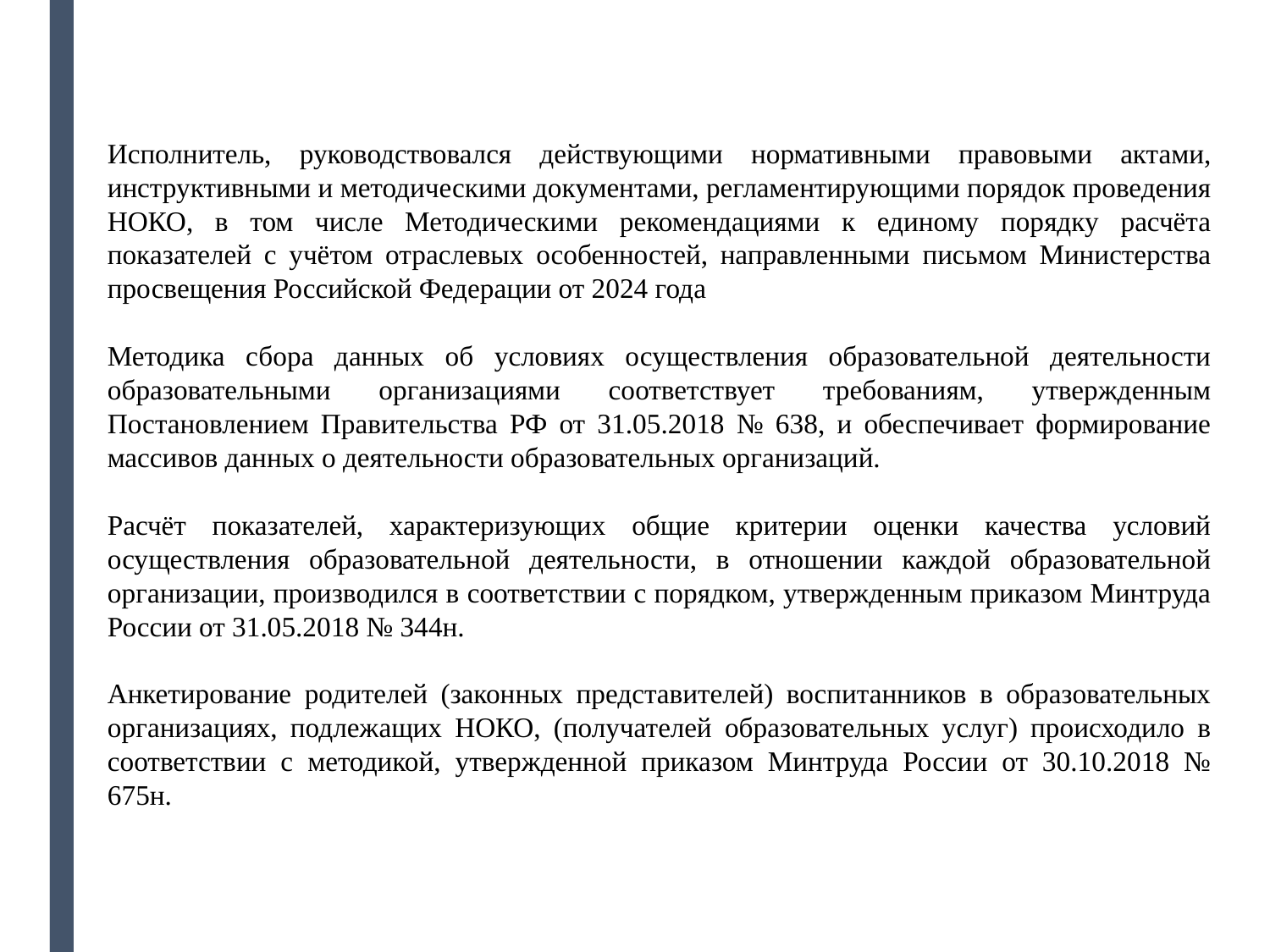

Исполнитель, руководствовался действующими нормативными правовыми актами, инструктивными и методическими документами, регламентирующими порядок проведения НОКО, в том числе Методическими рекомендациями к единому порядку расчёта показателей с учётом отраслевых особенностей, направленными письмом Министерства просвещения Российской Федерации от 2024 года

Методика сбора данных об условиях осуществления образовательной деятельности образовательными организациями соответствует требованиям, утвержденным Постановлением Правительства РФ от 31.05.2018 № 638, и обеспечивает формирование массивов данных о деятельности образовательных организаций.

Расчёт показателей, характеризующих общие критерии оценки качества условий осуществления образовательной деятельности, в отношении каждой образовательной организации, производился в соответствии с порядком, утвержденным приказом Минтруда России от 31.05.2018 № 344н.

Анкетирование родителей (законных представителей) воспитанников в образовательных организациях, подлежащих НОКО, (получателей образовательных услуг) происходило в соответствии с методикой, утвержденной приказом Минтруда России от 30.10.2018 № 675н.